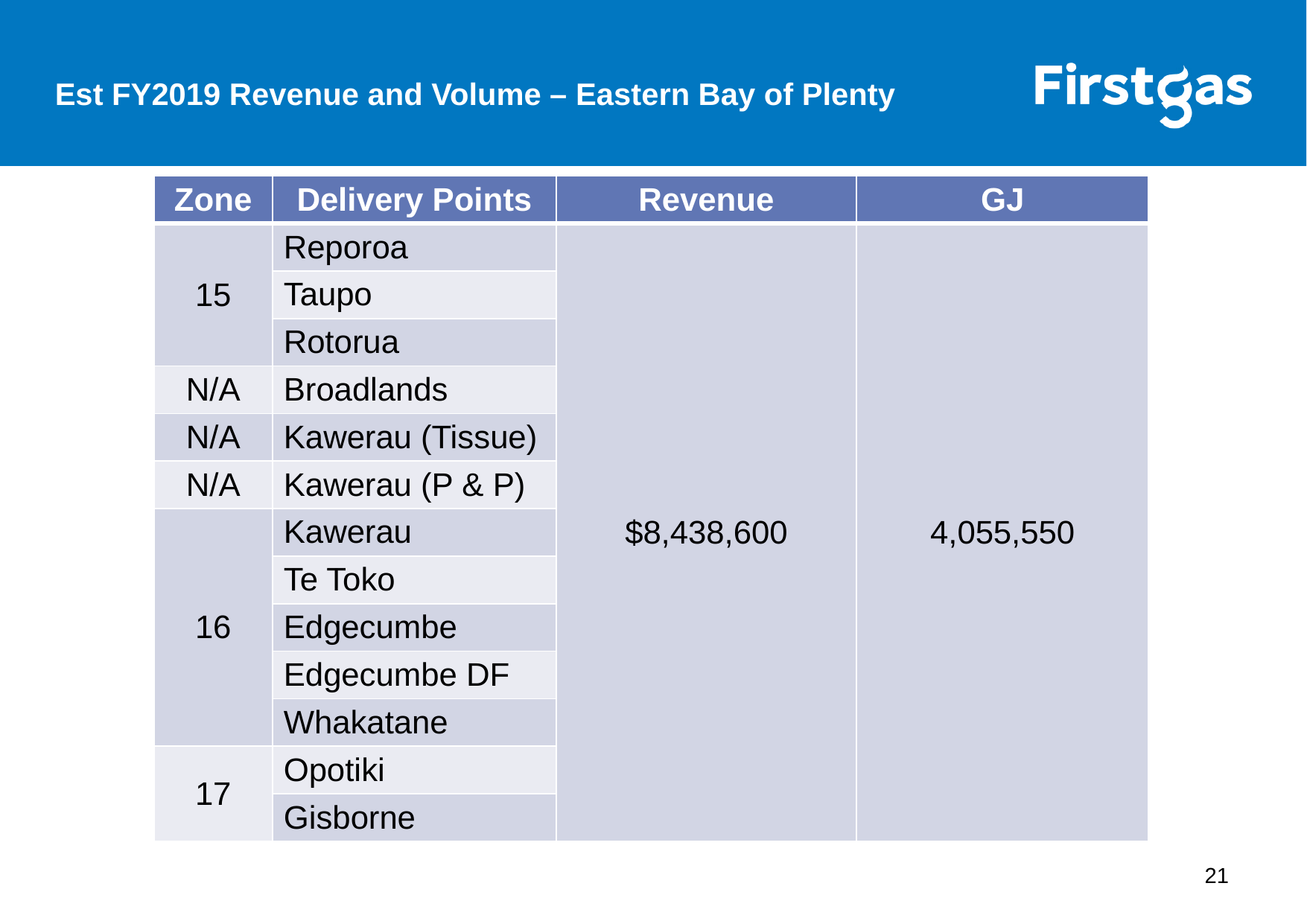

Est FY2019 Revenue and Volume – Eastern Bay of Plenty
| Zone | Delivery Points | Revenue | GJ |
| --- | --- | --- | --- |
| 15 | Reporoa | $8,438,600 | 4,055,550 |
|  | Taupo |  |  |
|  | Rotorua |  |  |
| N/A | Broadlands |  |  |
| N/A | Kawerau (Tissue) |  |  |
| N/A | Kawerau (P & P) |  |  |
| 16 | Kawerau |  |  |
|  | Te Toko |  |  |
|  | Edgecumbe |  |  |
|  | Edgecumbe DF |  |  |
|  | Whakatane |  |  |
| 17 | Opotiki |  |  |
|  | Gisborne |  |  |
21